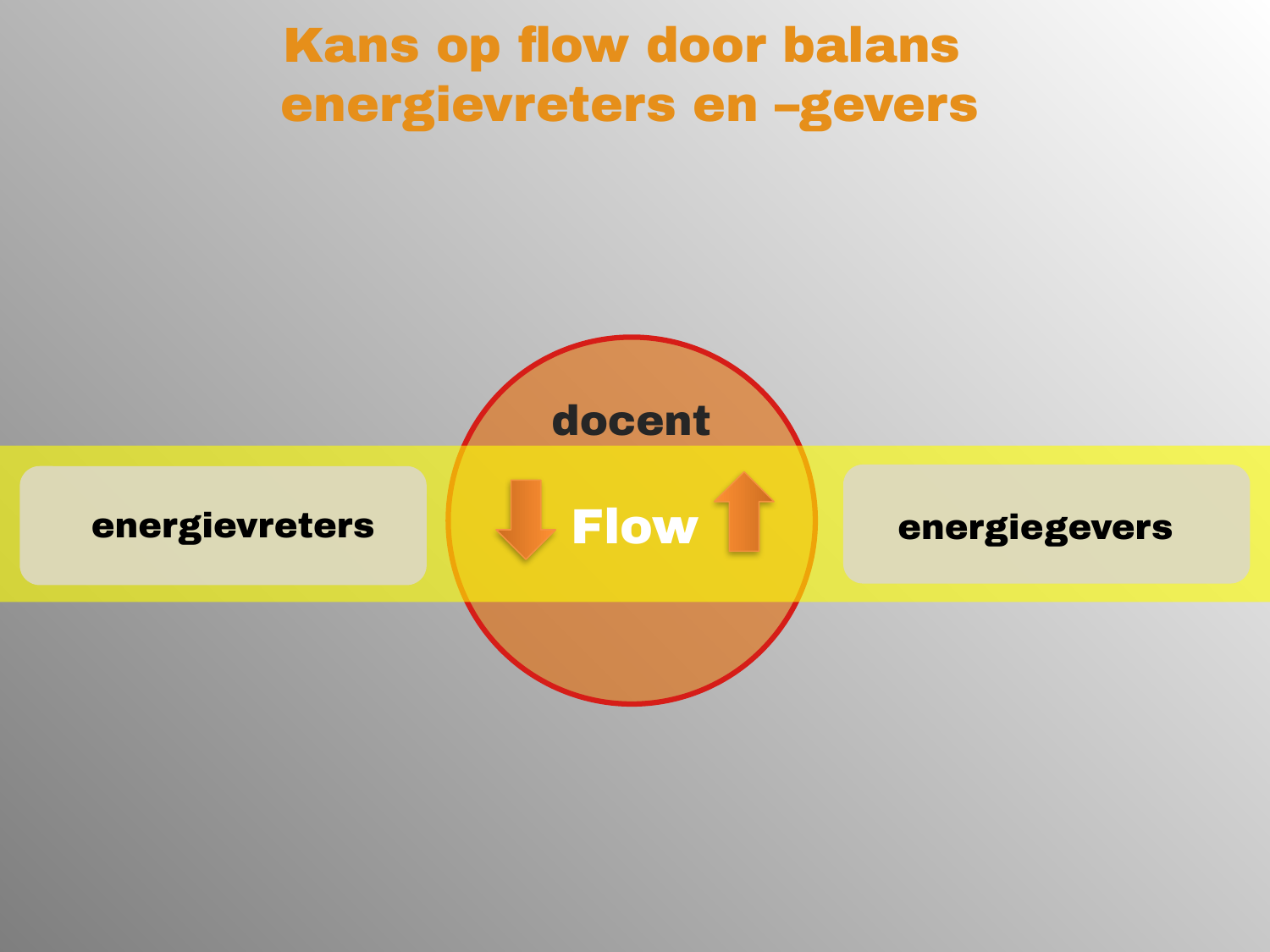

Kans op flow door balans
energievreters en –gevers

docent

Flow

energievreters
energiegevers